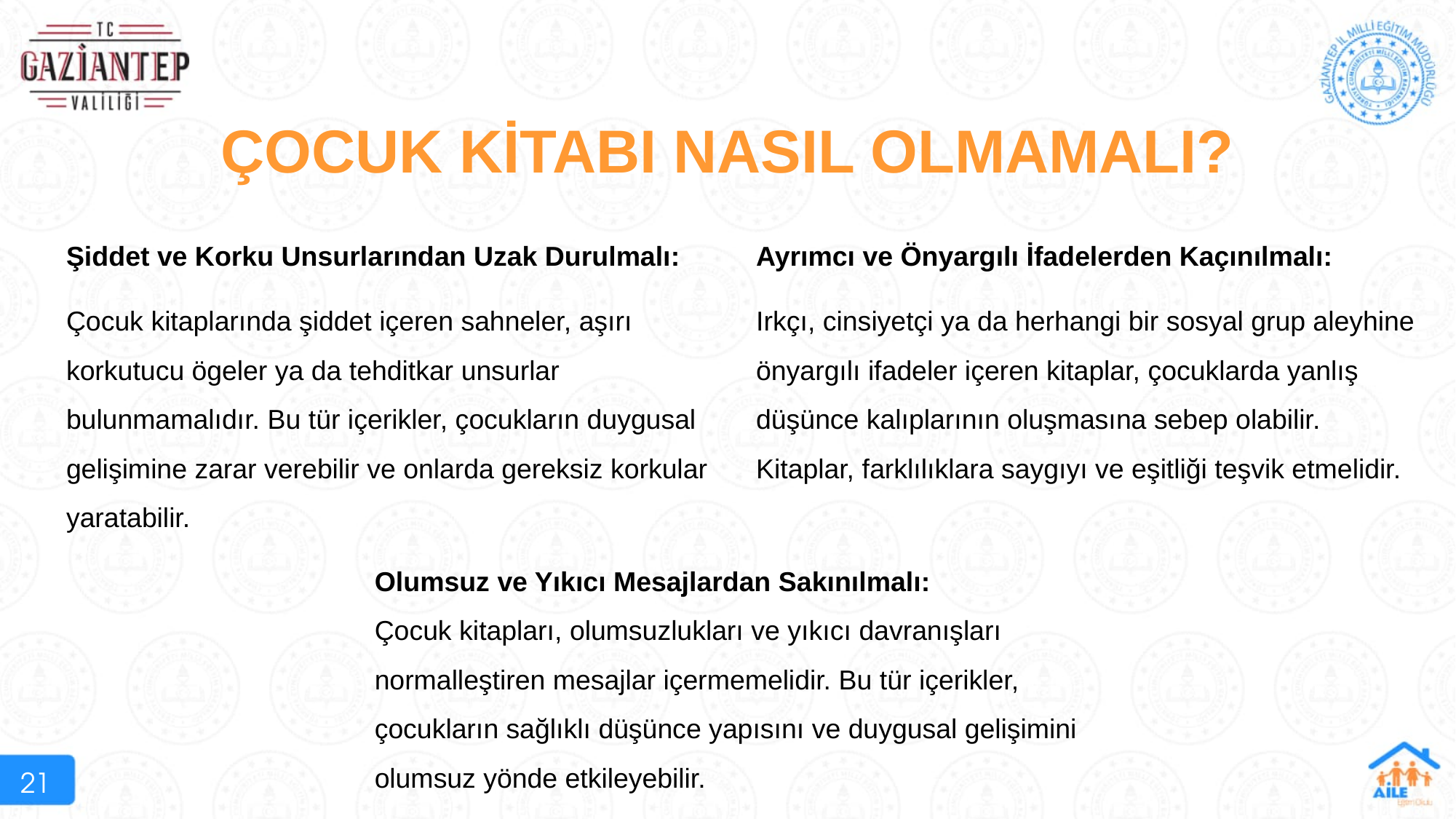

# ÇOCUK KİTABI NASIL OLMAMALI?
Şiddet ve Korku Unsurlarından Uzak Durulmalı:
Çocuk kitaplarında şiddet içeren sahneler, aşırı korkutucu ögeler ya da tehditkar unsurlar bulunmamalıdır. Bu tür içerikler, çocukların duygusal gelişimine zarar verebilir ve onlarda gereksiz korkular yaratabilir.
Ayrımcı ve Önyargılı İfadelerden Kaçınılmalı:
Irkçı, cinsiyetçi ya da herhangi bir sosyal grup aleyhine önyargılı ifadeler içeren kitaplar, çocuklarda yanlış düşünce kalıplarının oluşmasına sebep olabilir. Kitaplar, farklılıklara saygıyı ve eşitliği teşvik etmelidir.
Olumsuz ve Yıkıcı Mesajlardan Sakınılmalı:
Çocuk kitapları, olumsuzlukları ve yıkıcı davranışları normalleştiren mesajlar içermemelidir. Bu tür içerikler, çocukların sağlıklı düşünce yapısını ve duygusal gelişimini olumsuz yönde etkileyebilir.
21